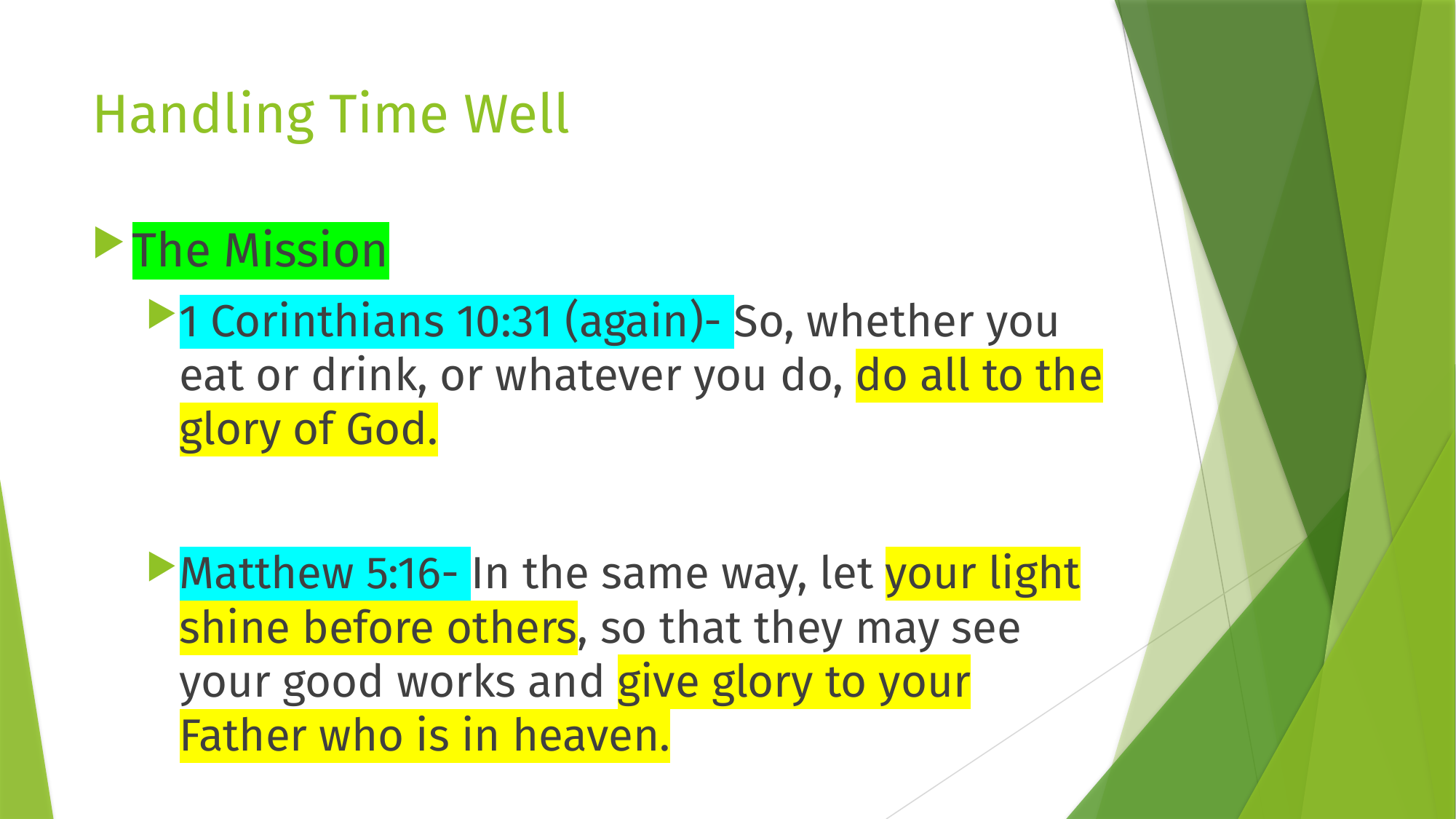

# Handling Time Well
The Mission
1 Corinthians 10:31 (again)- So, whether you eat or drink, or whatever you do, do all to the glory of God.

Matthew 5:16- In the same way, let your light shine before others, so that they may see your good works and give glory to your Father who is in heaven.